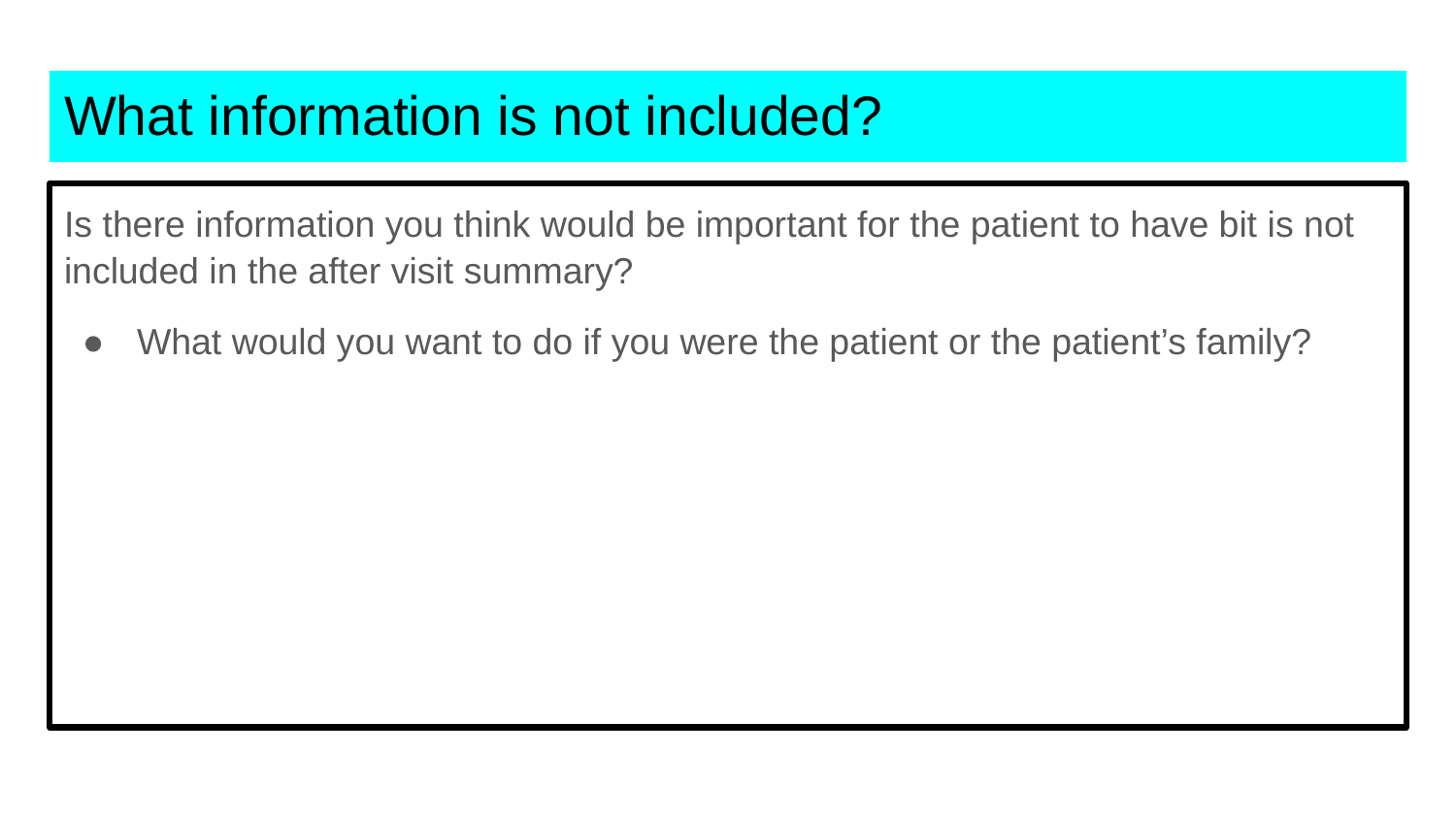

# What information is not included?
Is there information you think would be important for the patient to have bit is not included in the after visit summary?
What would you want to do if you were the patient or the patient’s family?